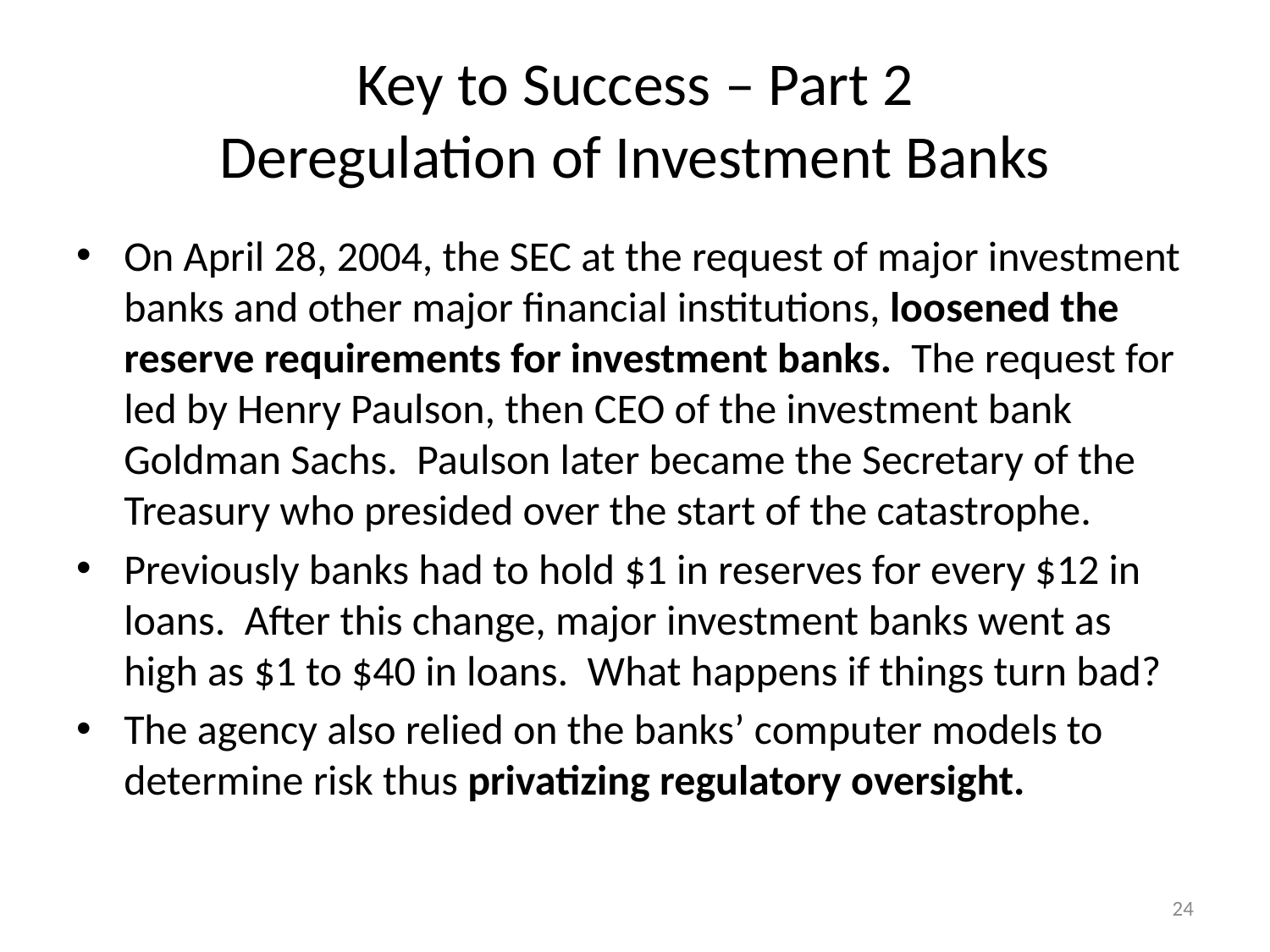

# Key to Success – Part 2 Deregulation of Investment Banks
On April 28, 2004, the SEC at the request of major investment banks and other major financial institutions, loosened the reserve requirements for investment banks.  The request for led by Henry Paulson, then CEO of the investment bank Goldman Sachs.  Paulson later became the Secretary of the Treasury who presided over the start of the catastrophe.
Previously banks had to hold $1 in reserves for every $12 in loans.  After this change, major investment banks went as high as $1 to $40 in loans.  What happens if things turn bad?
The agency also relied on the banks’ computer models to determine risk thus privatizing regulatory oversight.
24